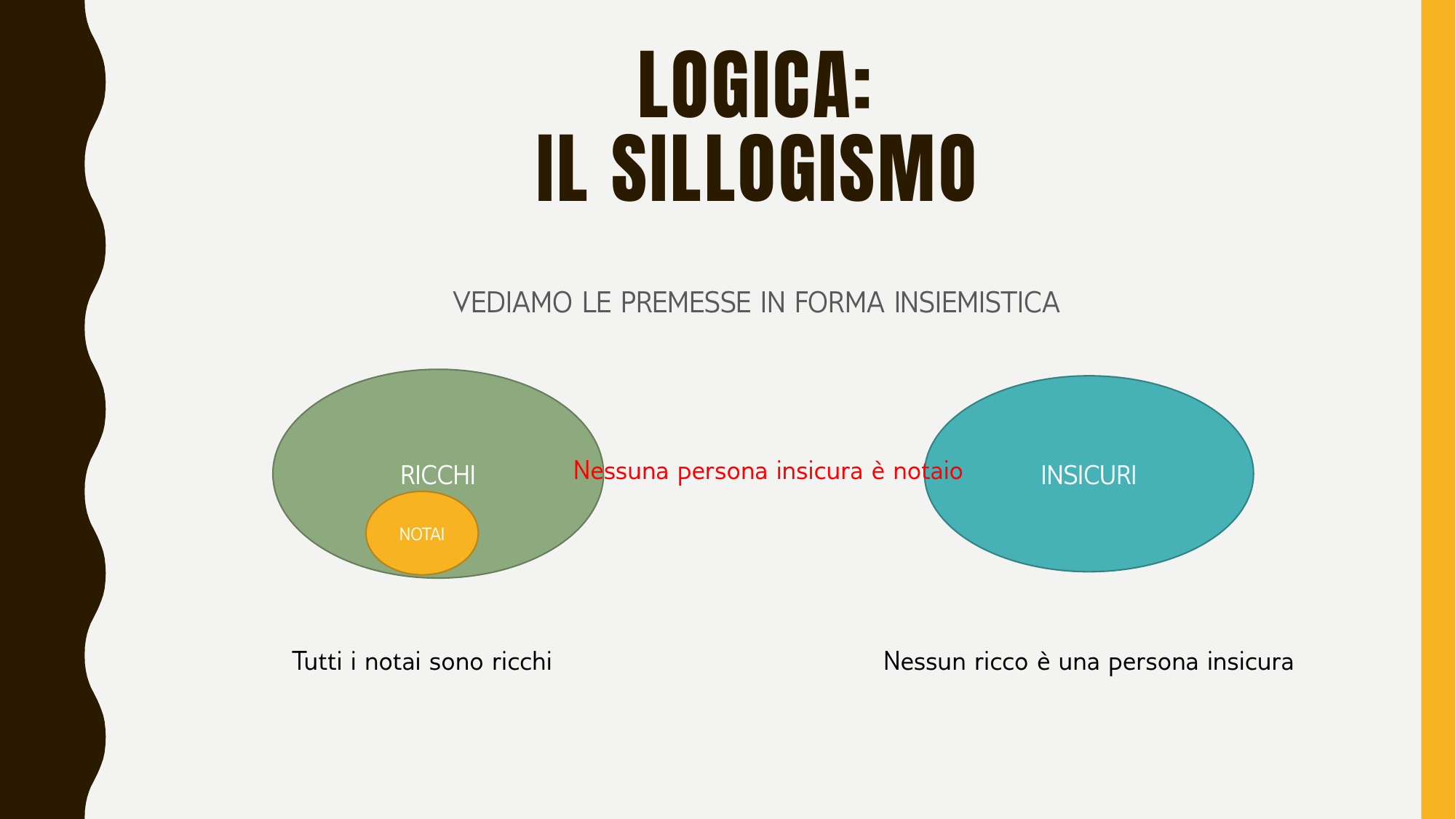

# Logica: il sillogismo
VEDIAMO LE PREMESSE IN FORMA INSIEMISTICA
RICCHI
INSICURI
Nessuna persona insicura è notaio
NOTAI
Tutti i notai sono ricchi
Nessun ricco è una persona insicura